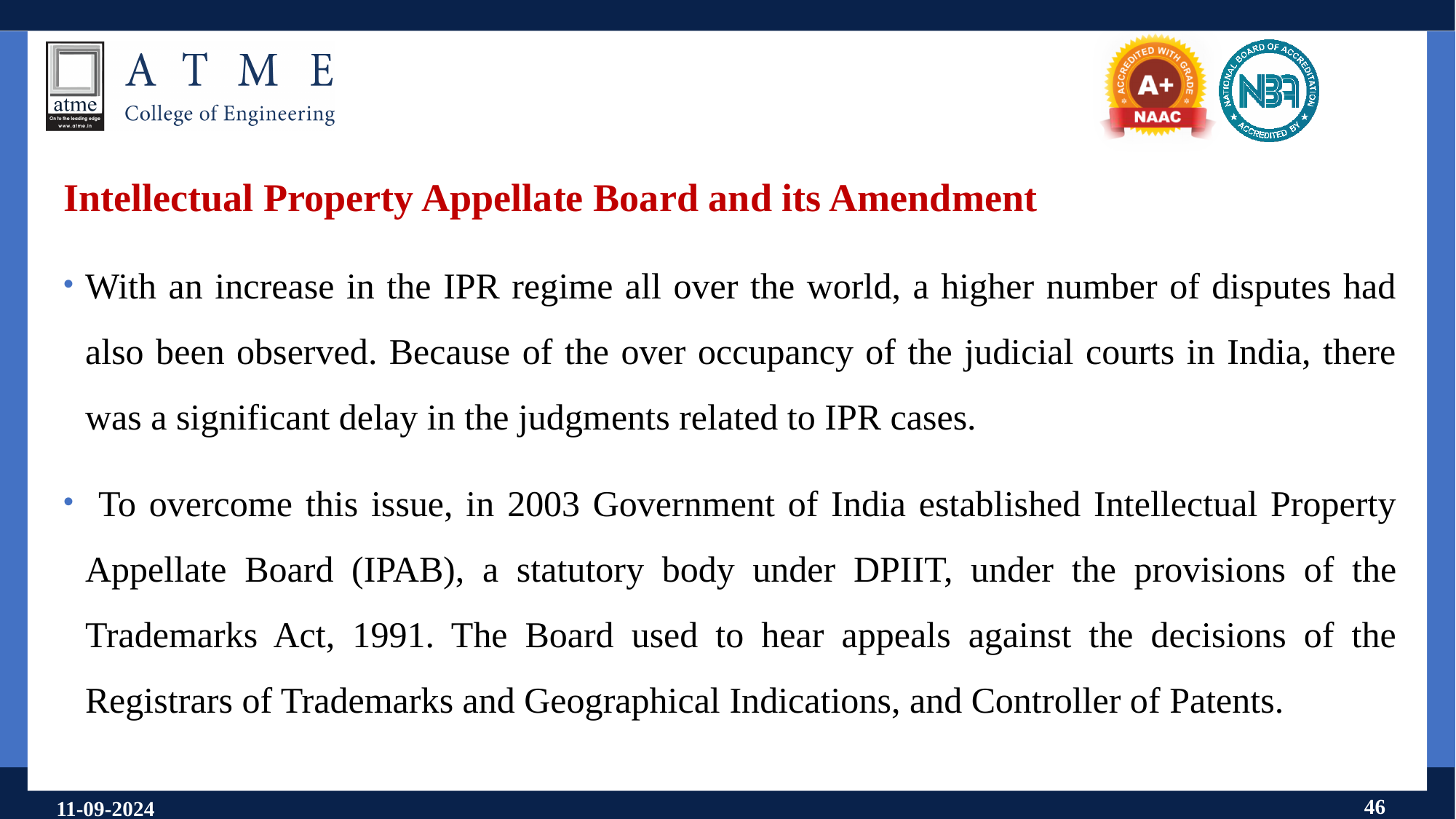

Intellectual Property Appellate Board and its Amendment
With an increase in the IPR regime all over the world, a higher number of disputes had also been observed. Because of the over occupancy of the judicial courts in India, there was a significant delay in the judgments related to IPR cases.
 To overcome this issue, in 2003 Government of India established Intellectual Property Appellate Board (IPAB), a statutory body under DPIIT, under the provisions of the Trademarks Act, 1991. The Board used to hear appeals against the decisions of the Registrars of Trademarks and Geographical Indications, and Controller of Patents.
46
11-09-2024